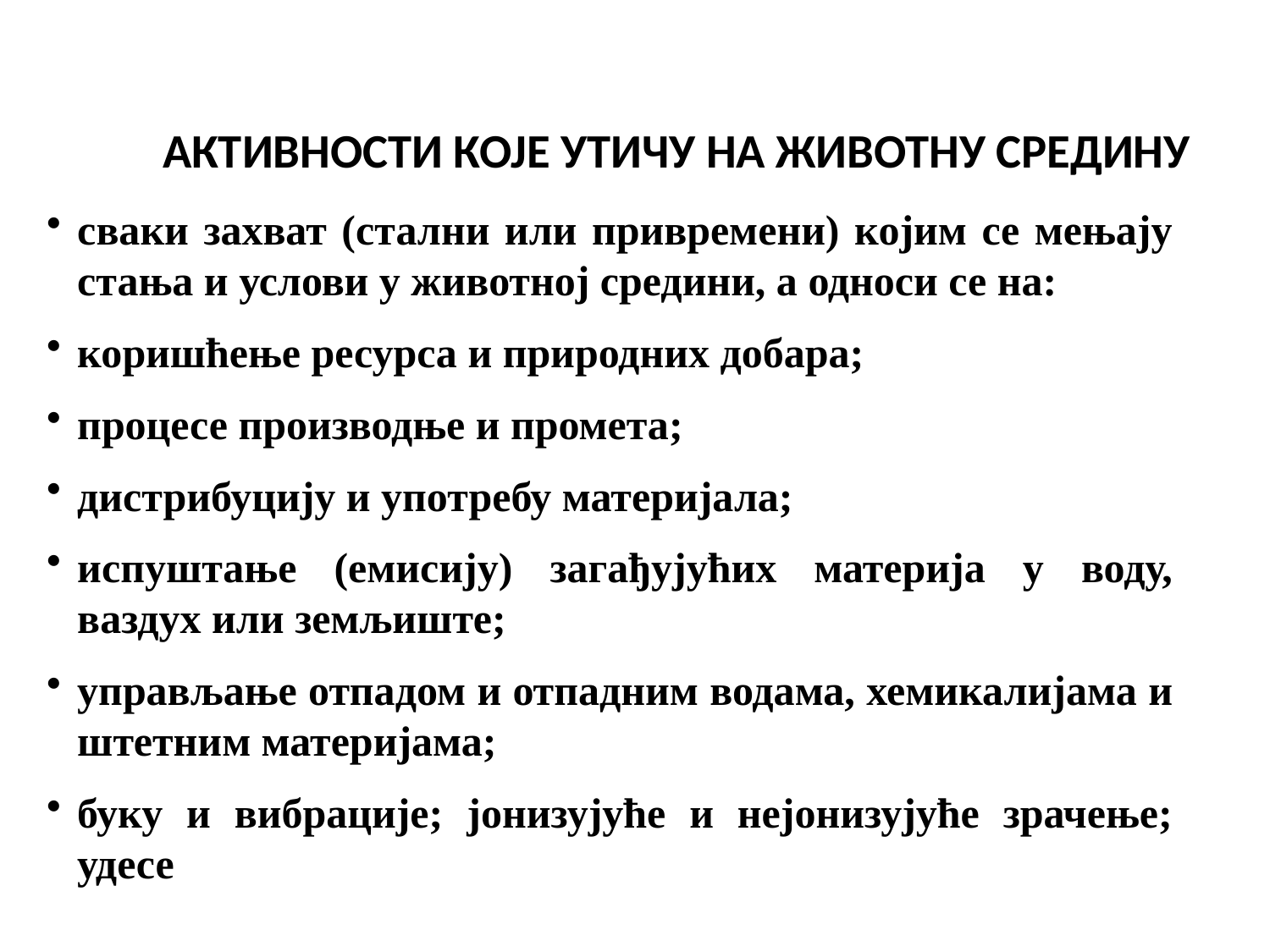

АКТИВНОСТИ КОЈЕ УТИЧУ НА ЖИВОТНУ СРЕДИНУ
сваки захват (стални или привремени) којим се мењају стања и услови у животној средини, а односи се на:
коришћење ресурса и природних добара;
процесе производње и промета;
дистрибуцију и употребу материјала;
испуштање (емисију) загађујућих материја у воду, ваздух или земљиште;
управљање отпадом и отпадним водама, хемикалијама и штетним материјама;
буку и вибрације; јонизујуће и нејонизујуће зрачење; удесе